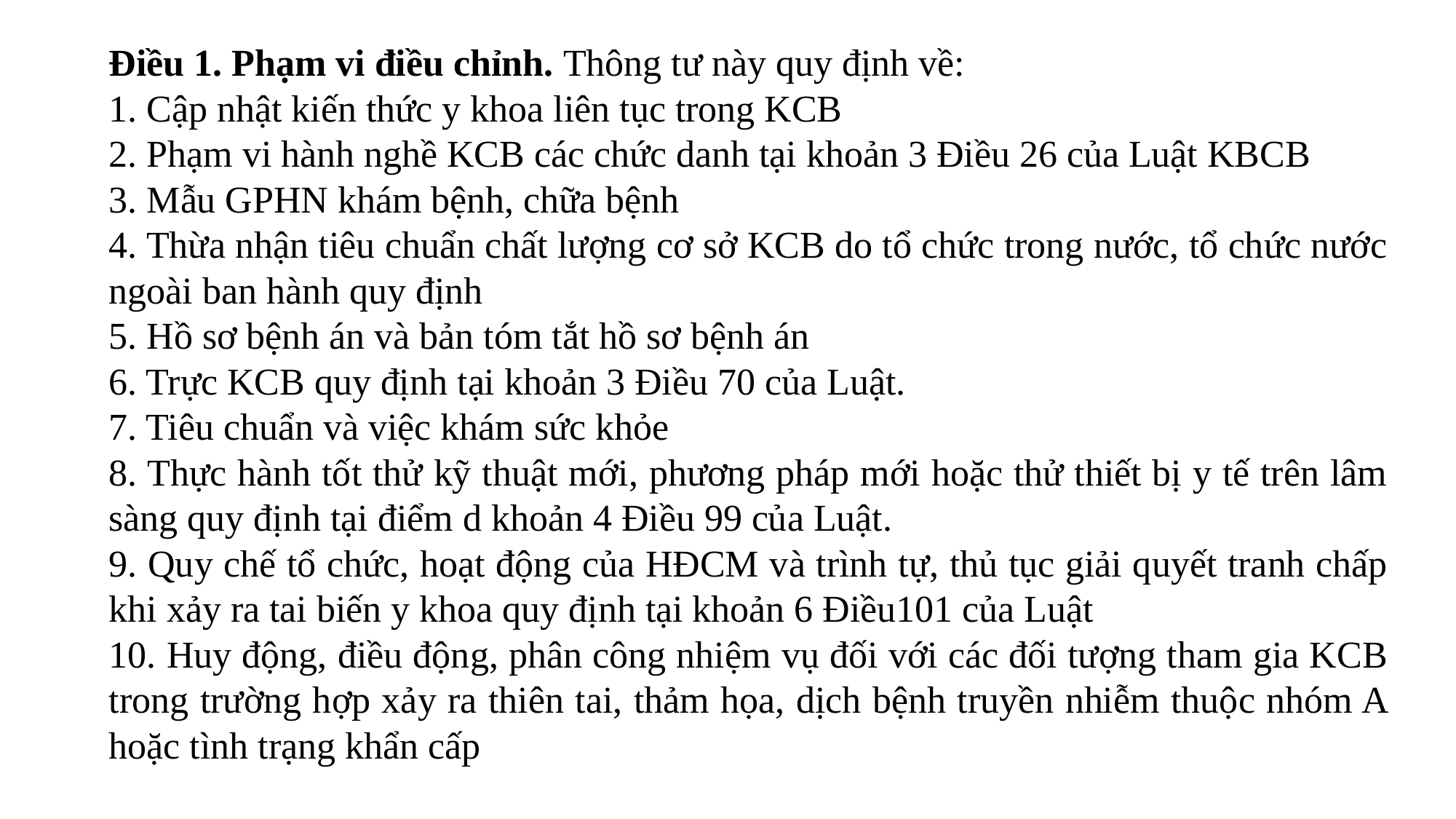

Điều 1. Phạm vi điều chỉnh. Thông tư này quy định về:
1. Cập nhật kiến thức y khoa liên tục trong KCB
2. Phạm vi hành nghề KCB các chức danh tại khoản 3 Điều 26 của Luật KBCB
3. Mẫu GPHN khám bệnh, chữa bệnh
4. Thừa nhận tiêu chuẩn chất lượng cơ sở KCB do tổ chức trong nước, tổ chức nước ngoài ban hành quy định
5. Hồ sơ bệnh án và bản tóm tắt hồ sơ bệnh án
6. Trực KCB quy định tại khoản 3 Điều 70 của Luật.
7. Tiêu chuẩn và việc khám sức khỏe
8. Thực hành tốt thử kỹ thuật mới, phương pháp mới hoặc thử thiết bị y tế trên lâm sàng quy định tại điểm d khoản 4 Điều 99 của Luật.
9. Quy chế tổ chức, hoạt động của HĐCM và trình tự, thủ tục giải quyết tranh chấp khi xảy ra tai biến y khoa quy định tại khoản 6 Điều101 của Luật
10. Huy động, điều động, phân công nhiệm vụ đối với các đối tượng tham gia KCB trong trường hợp xảy ra thiên tai, thảm họa, dịch bệnh truyền nhiễm thuộc nhóm A hoặc tình trạng khẩn cấp